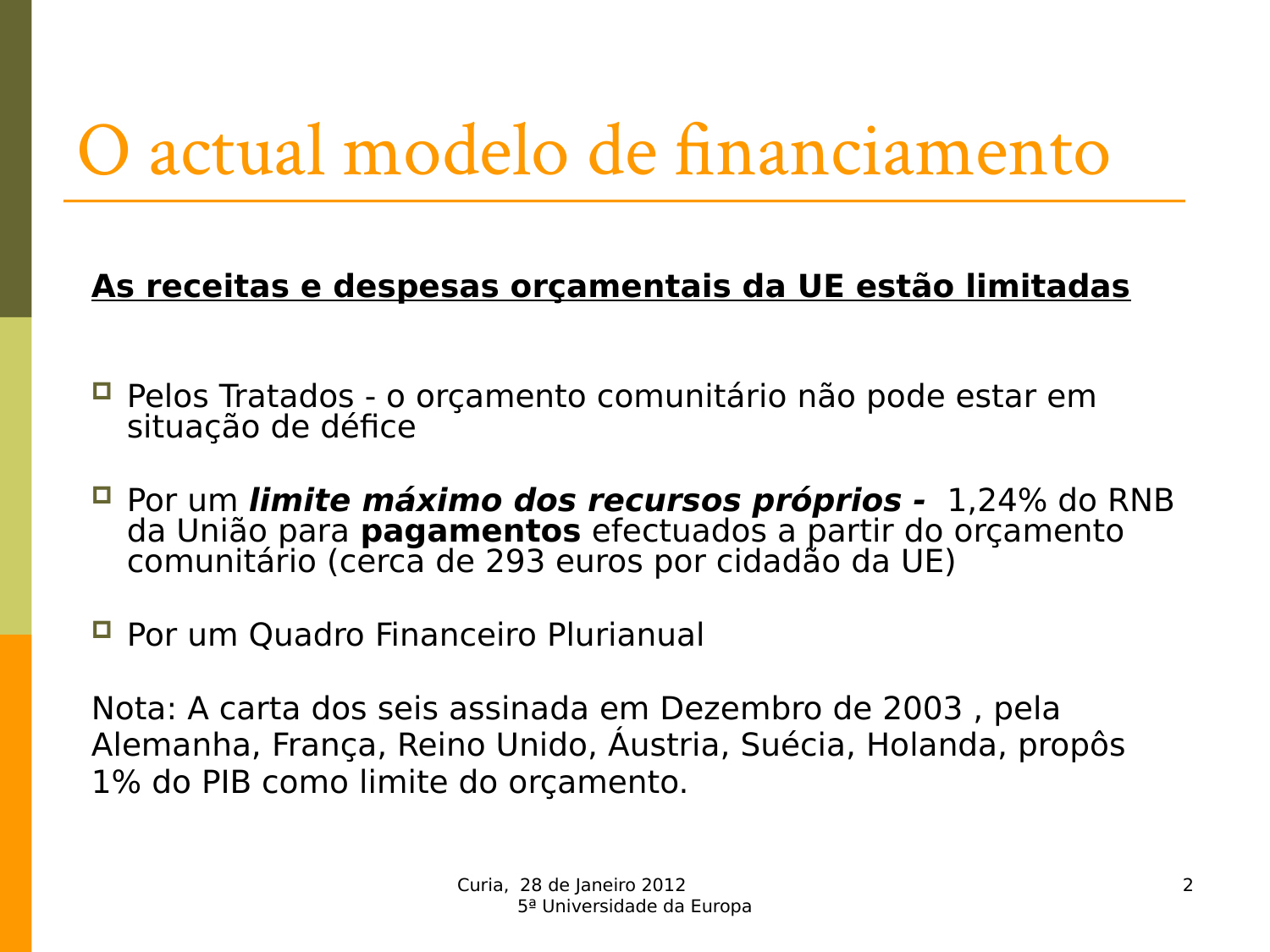

# O actual modelo de financiamento

As receitas e despesas orçamentais da UE estão limitadas

Pelos Tratados - o orçamento comunitário não pode estar em situação de défice

Por um limite máximo dos recursos próprios -  1,24% do RNB da União para pagamentos efectuados a partir do orçamento comunitário (cerca de 293 euros por cidadão da UE)

Por um Quadro Financeiro Plurianual

Nota: A carta dos seis assinada em Dezembro de 2003 , pela
Alemanha, França, Reino Unido, Áustria, Suécia, Holanda, propôs
1% do PIB como limite do orçamento.
Curia,  28 de Janeiro 2012                        5ª Universidade da Europa
2